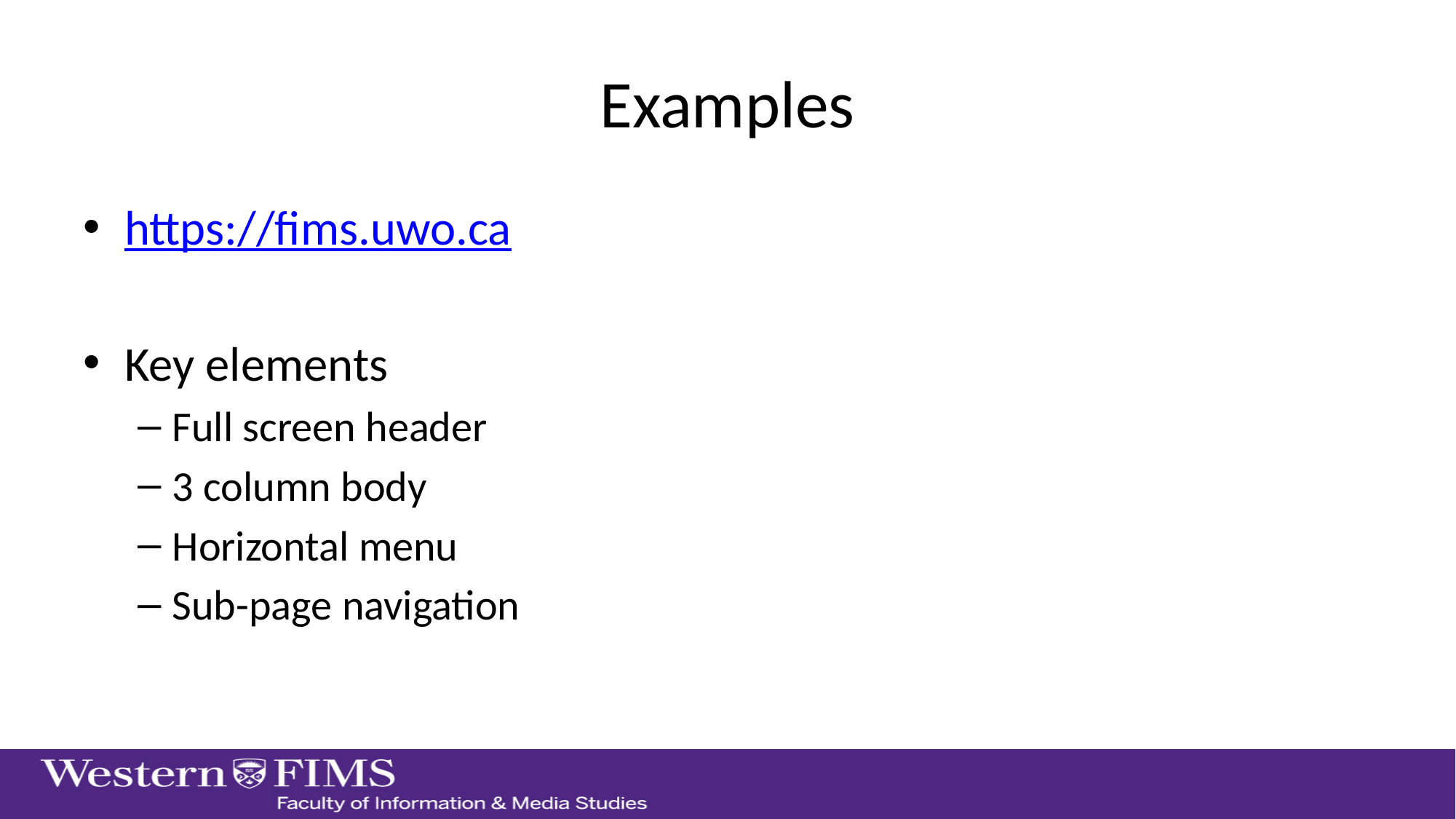

# Examples
https://fims.uwo.ca

Key elements
Full screen header
3 column body
Horizontal menu
Sub-page navigation